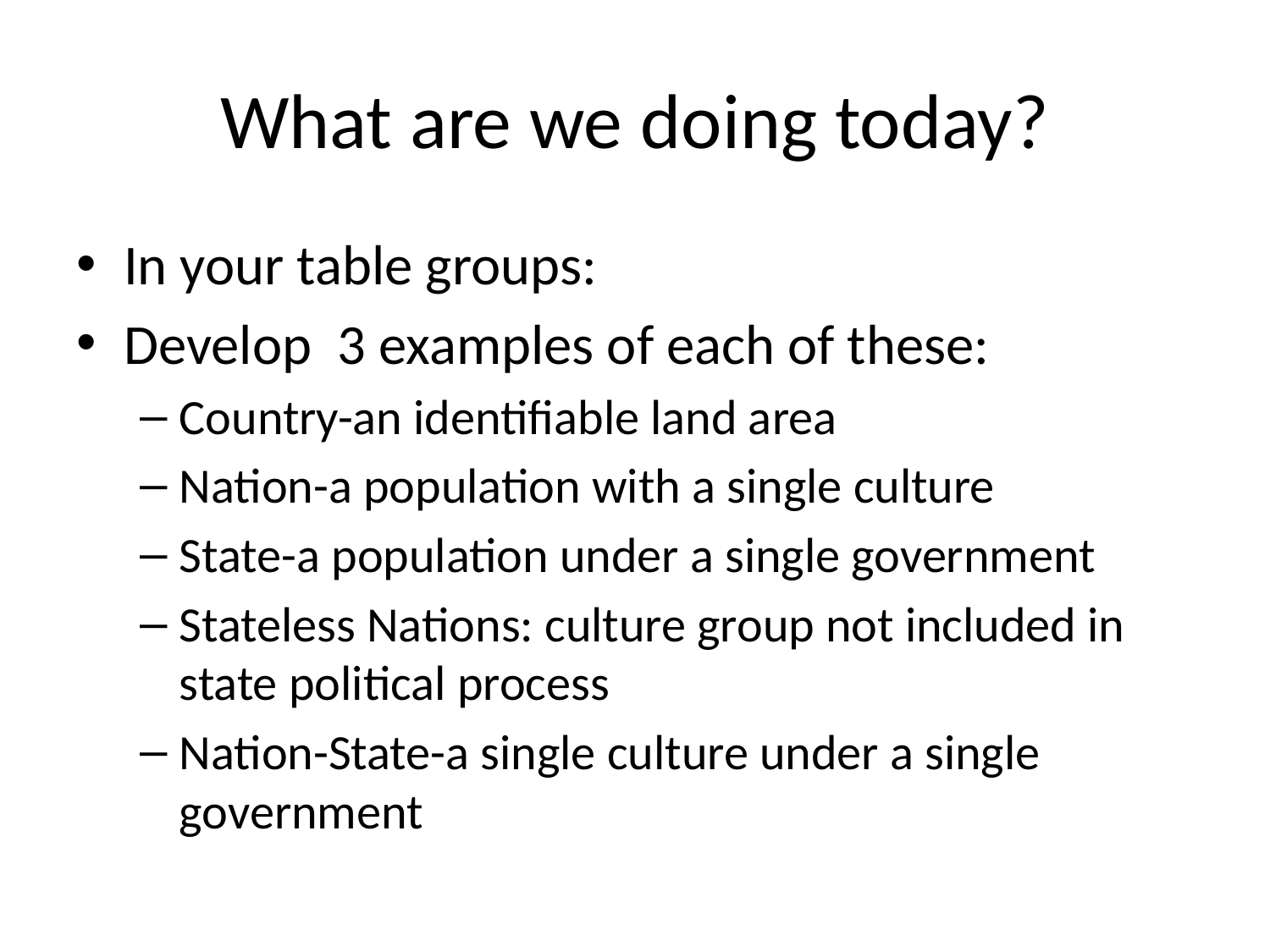

# What are we doing today?
In your table groups:
Develop  3 examples of each of these:
Country-an identifiable land area
Nation-a population with a single culture
State-a population under a single government
Stateless Nations: culture group not included in state political process
Nation-State-a single culture under a single government